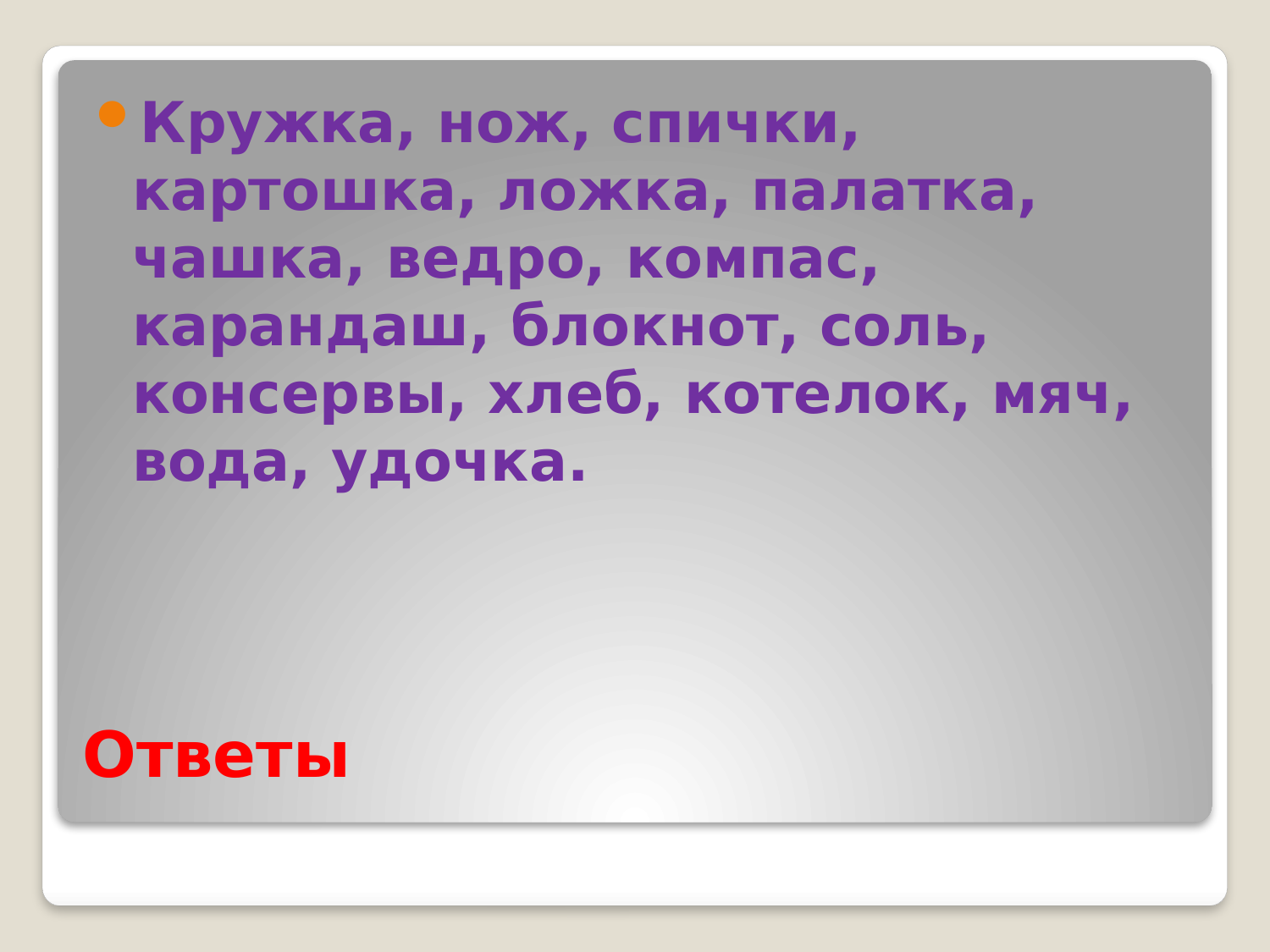

Кружка, нож, спички, картошка, ложка, палатка, чашка, ведро, компас, карандаш, блокнот, соль, консервы, хлеб, котелок, мяч, вода, удочка.
# Ответы